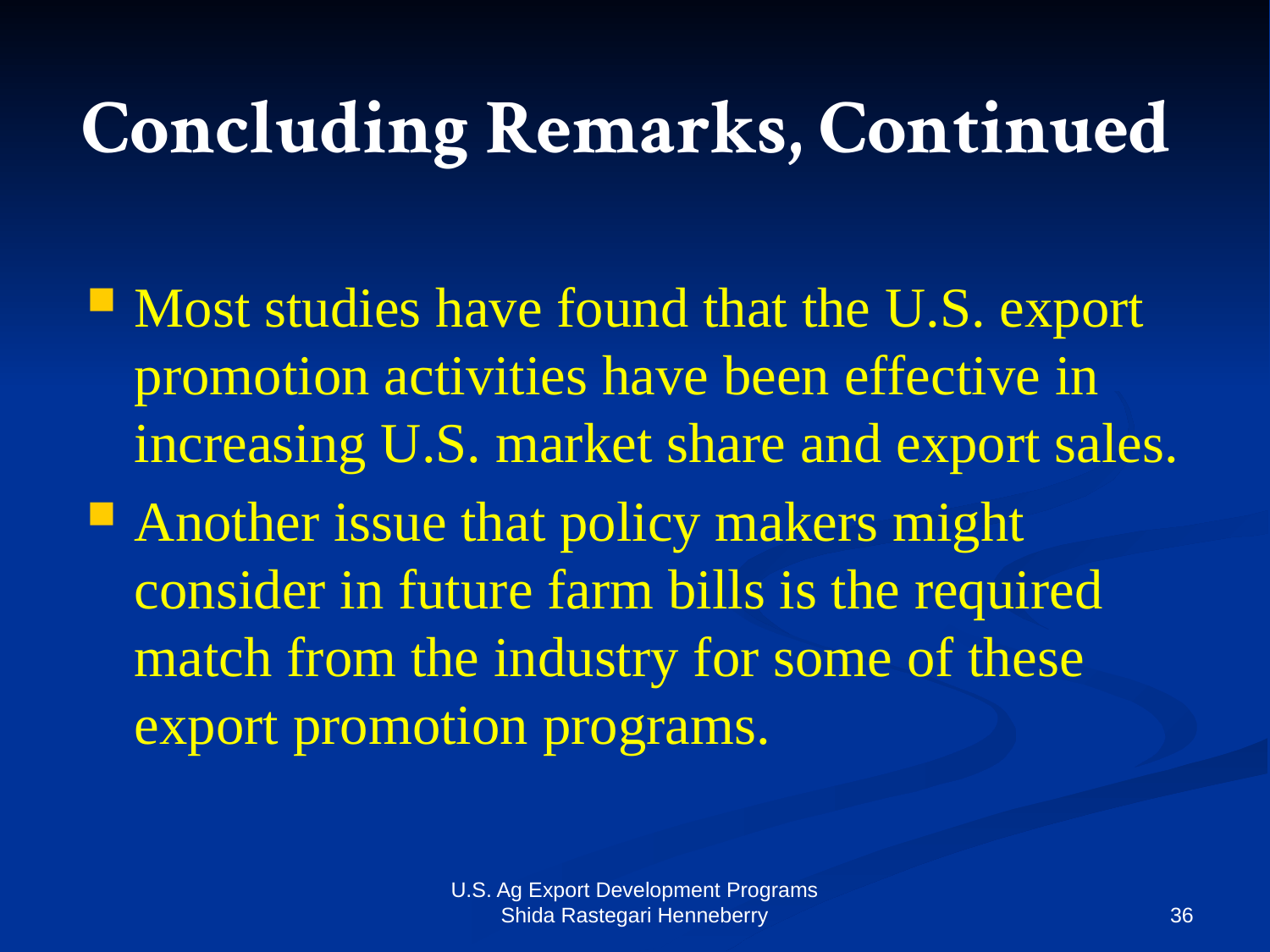

# Concluding Remarks, Continued
Most studies have found that the U.S. export promotion activities have been effective in increasing U.S. market share and export sales.
Another issue that policy makers might consider in future farm bills is the required match from the industry for some of these export promotion programs.
U.S. Ag Export Development Programs Shida Rastegari Henneberry
36